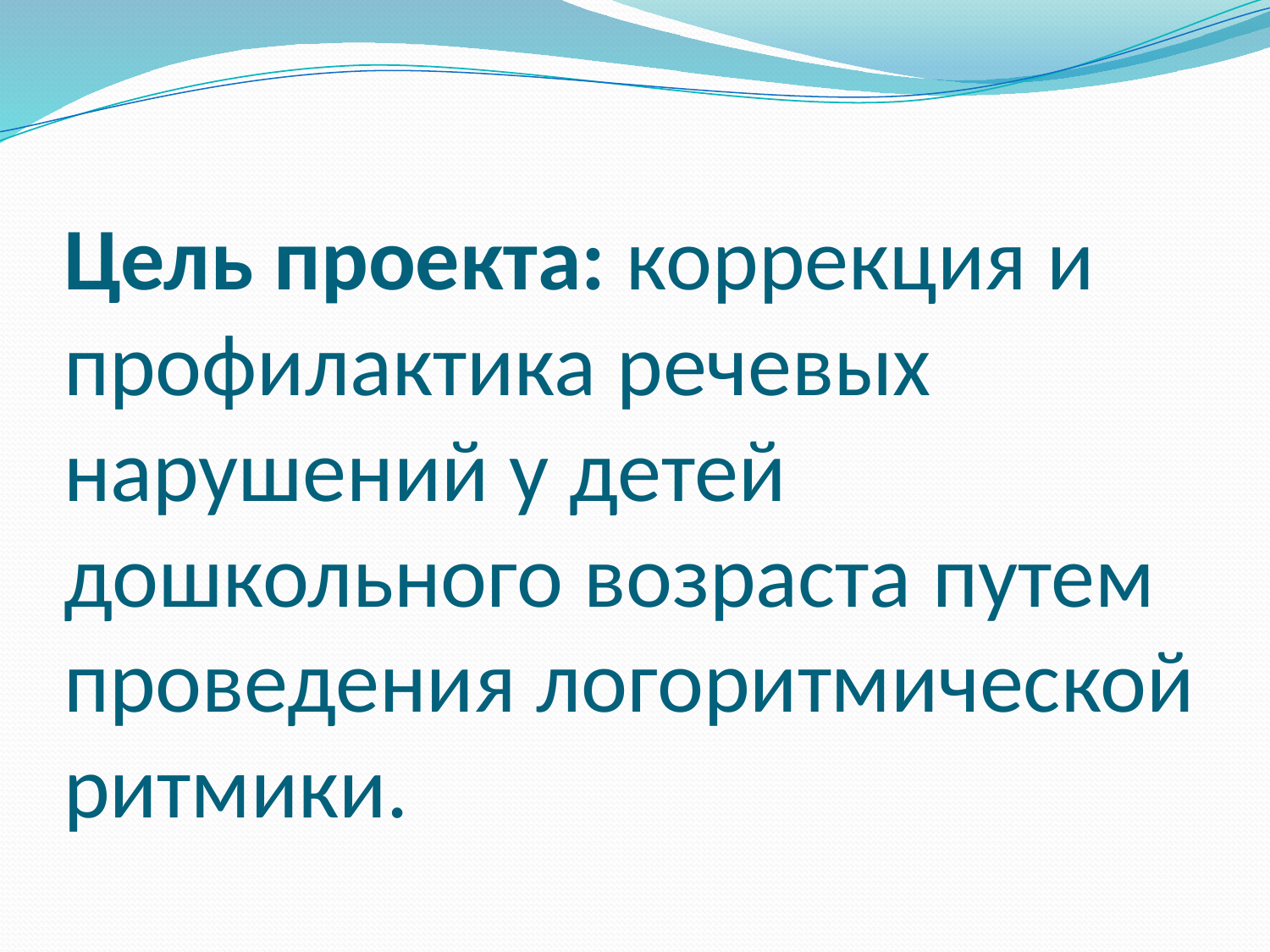

# Цель проекта: коррекция и профилактика речевых нарушений у детей дошкольного возраста путем проведения логоритмической ритмики.